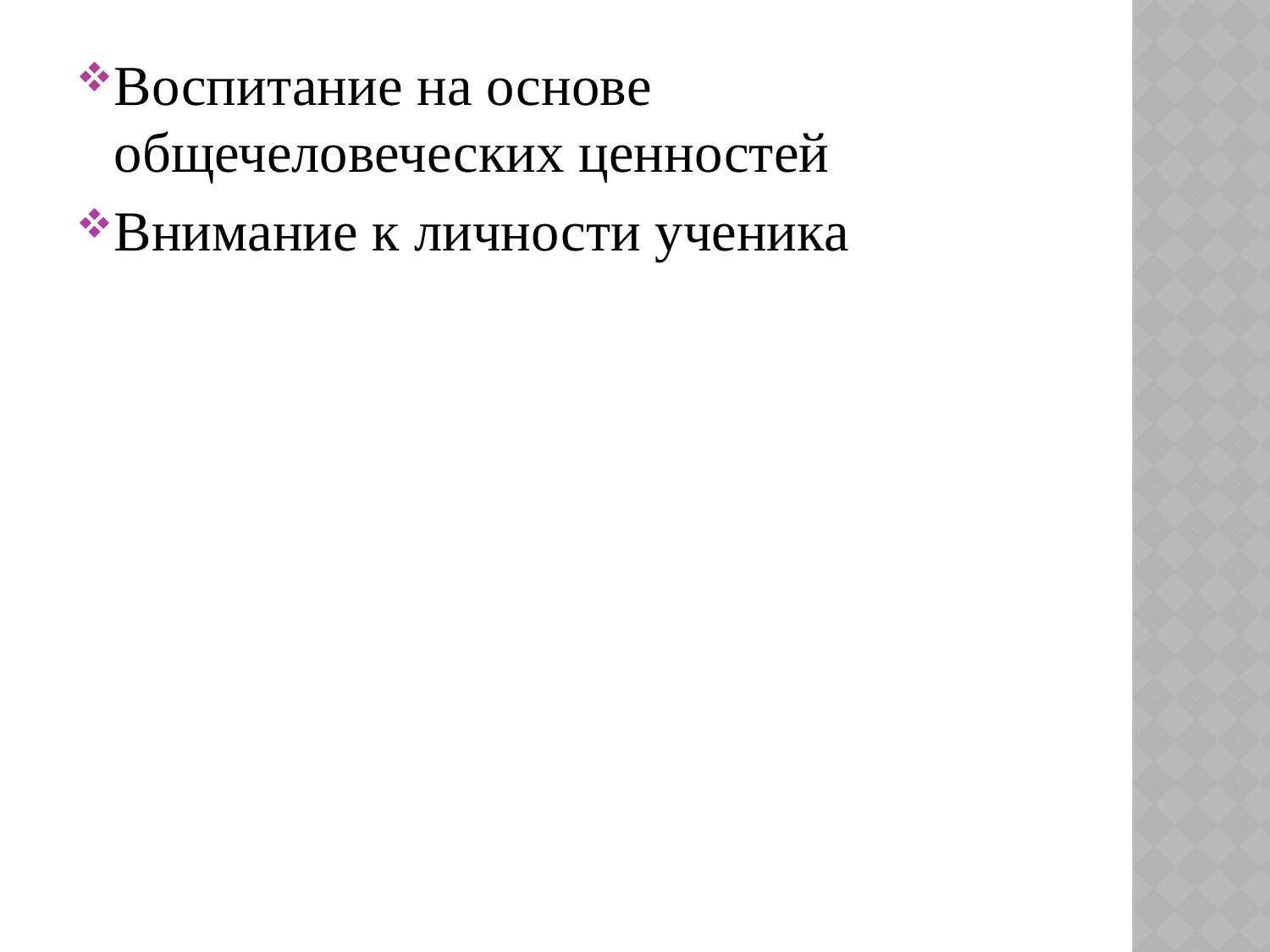

Воспитание на основе общечеловеческих ценностей
Внимание к личности ученика